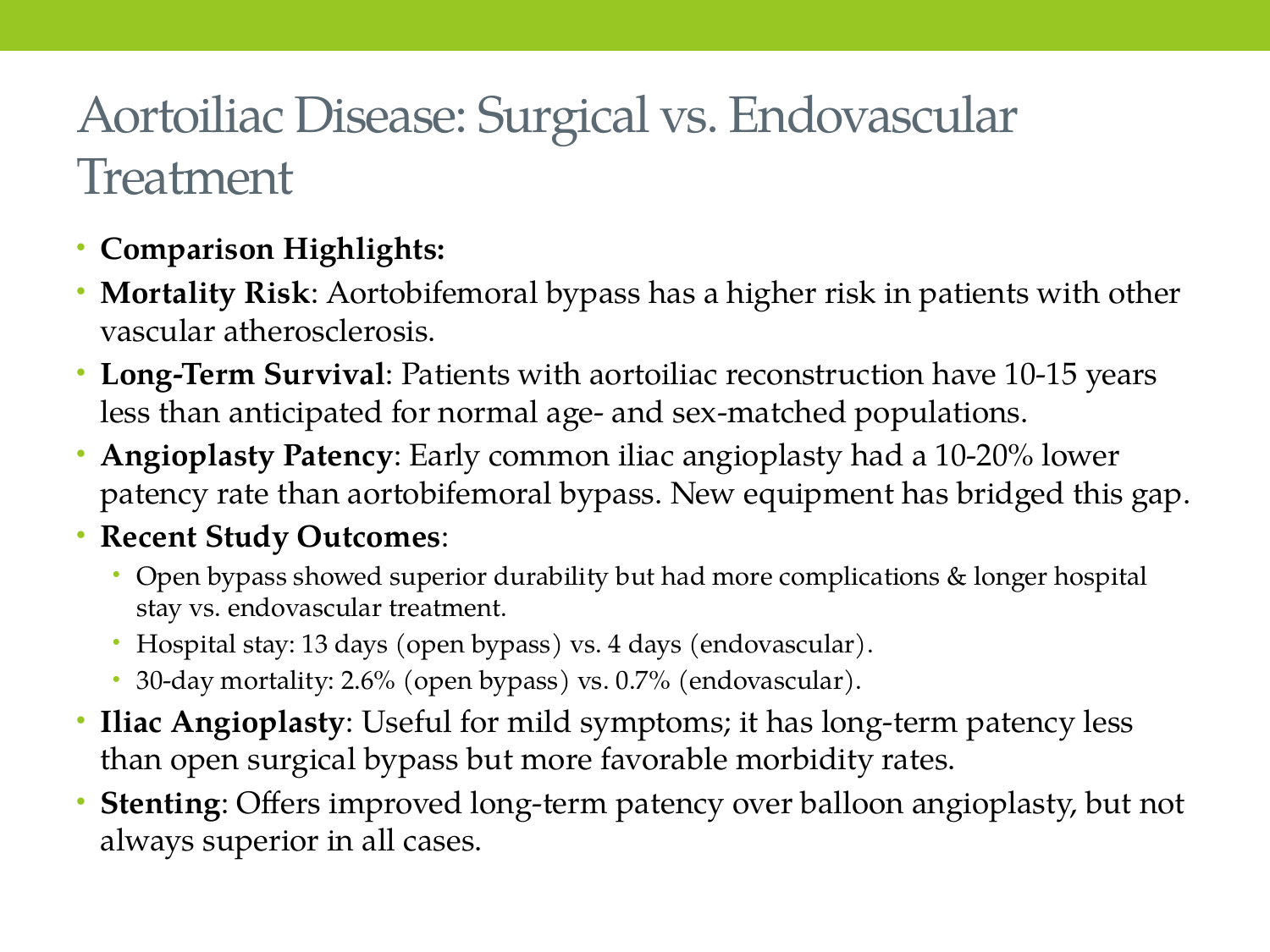

# Aortoiliac Disease: Surgical vs. Endovascular Treatment
Comparison Highlights:
Mortality Risk: Aortobifemoral bypass has a higher risk in patients with other vascular atherosclerosis.
Long-Term Survival: Patients with aortoiliac reconstruction have 10-15 years less than anticipated for normal age- and sex-matched populations.
Angioplasty Patency: Early common iliac angioplasty had a 10-20% lower patency rate than aortobifemoral bypass. New equipment has bridged this gap.
Recent Study Outcomes:
Open bypass showed superior durability but had more complications & longer hospital stay vs. endovascular treatment.
Hospital stay: 13 days (open bypass) vs. 4 days (endovascular).
30-day mortality: 2.6% (open bypass) vs. 0.7% (endovascular).
Iliac Angioplasty: Useful for mild symptoms; it has long-term patency less than open surgical bypass but more favorable morbidity rates.
Stenting: Offers improved long-term patency over balloon angioplasty, but not always superior in all cases.